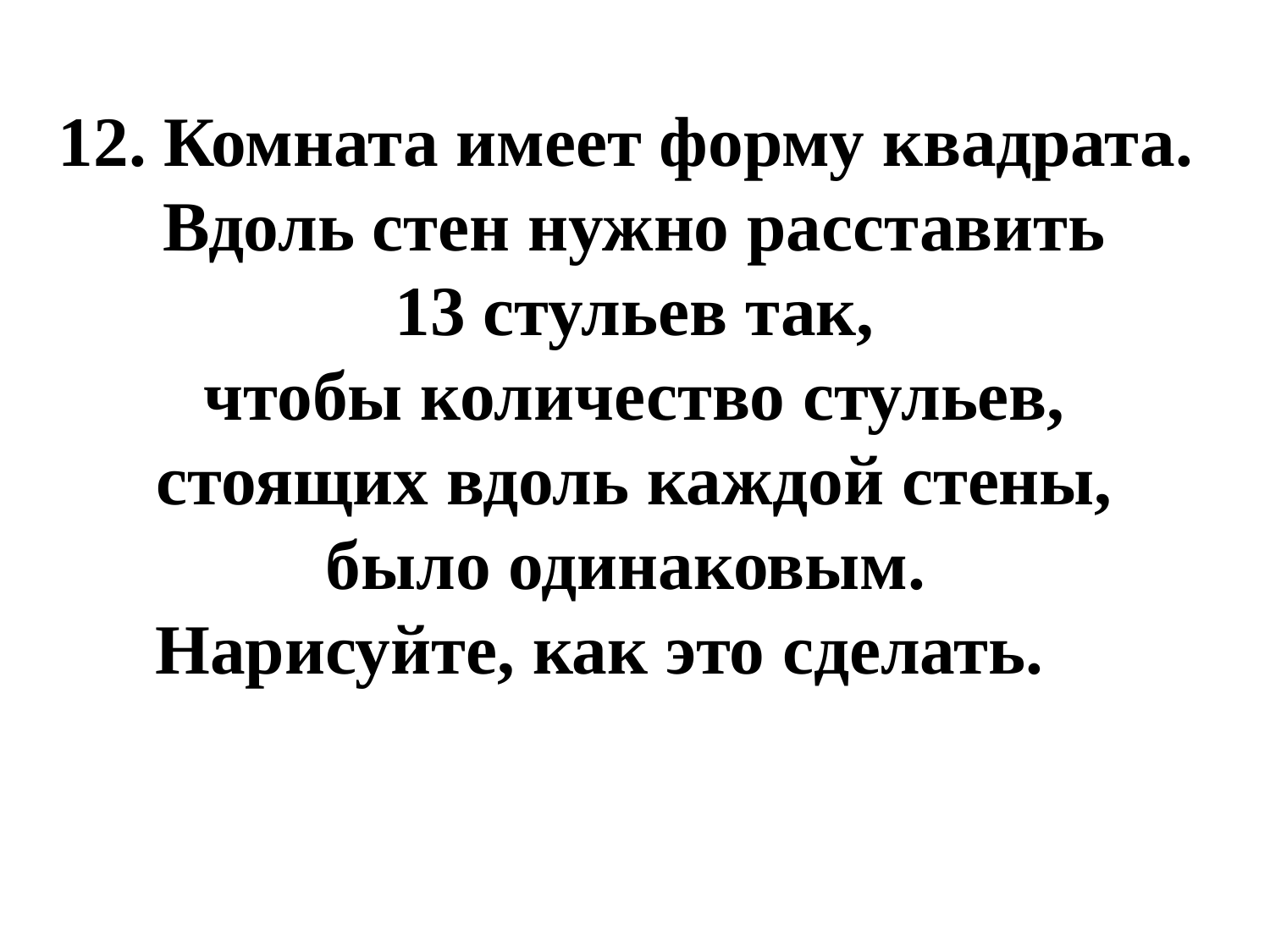

12. Комната имеет форму квадрата.
Вдоль стен нужно расставить
 13 стульев так,
чтобы количество стульев,
 стоящих вдоль каждой стены,
было одинаковым.
Нарисуйте, как это сделать.